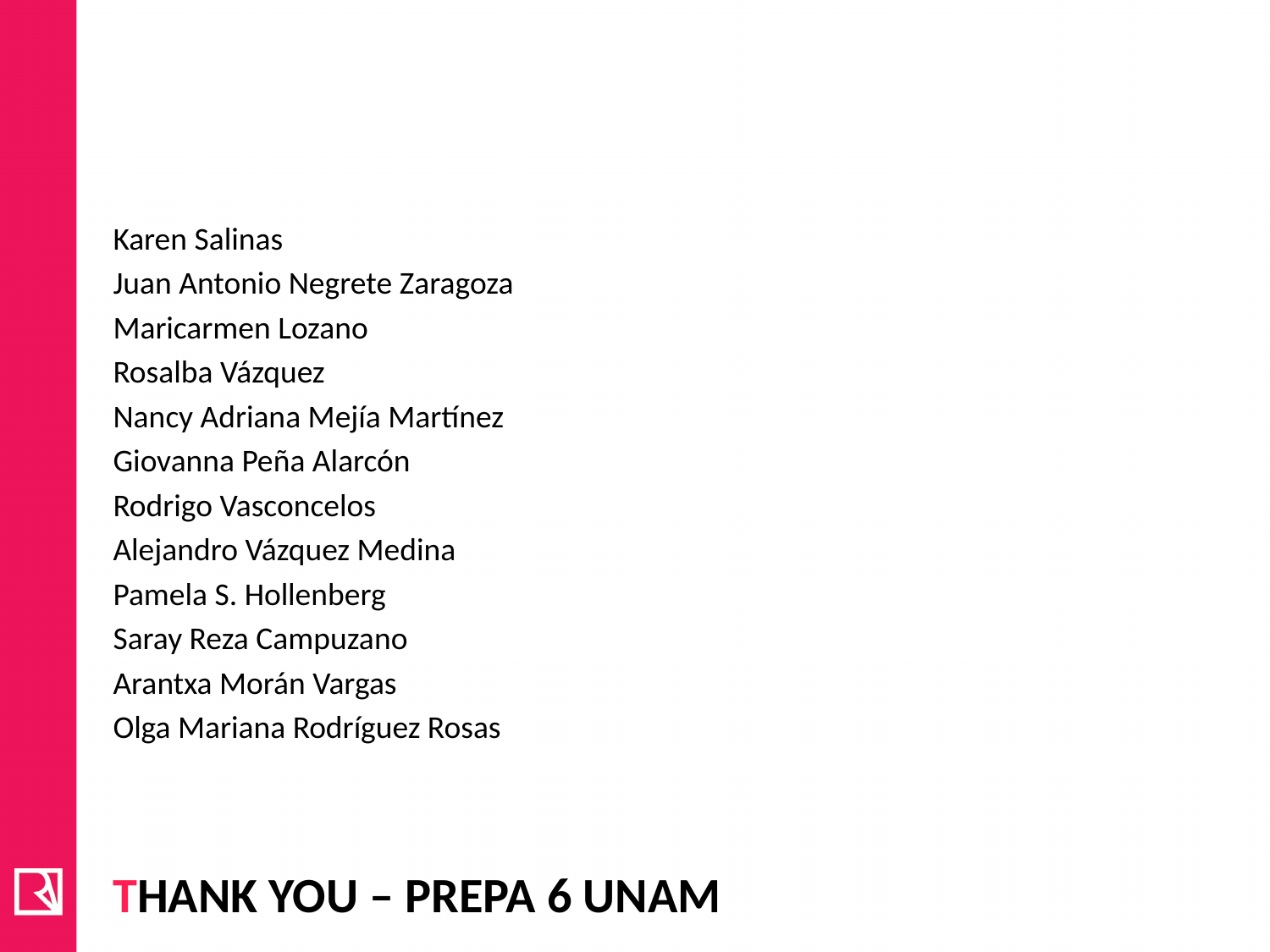

Karen Salinas
Juan Antonio Negrete Zaragoza
Maricarmen Lozano
Rosalba Vázquez
Nancy Adriana Mejía Martínez
Giovanna Peña Alarcón
Rodrigo Vasconcelos
Alejandro Vázquez Medina
Pamela S. Hollenberg
Saray Reza Campuzano
Arantxa Morán Vargas
Olga Mariana Rodríguez Rosas

# Thank you – PREPA 6 UNAM